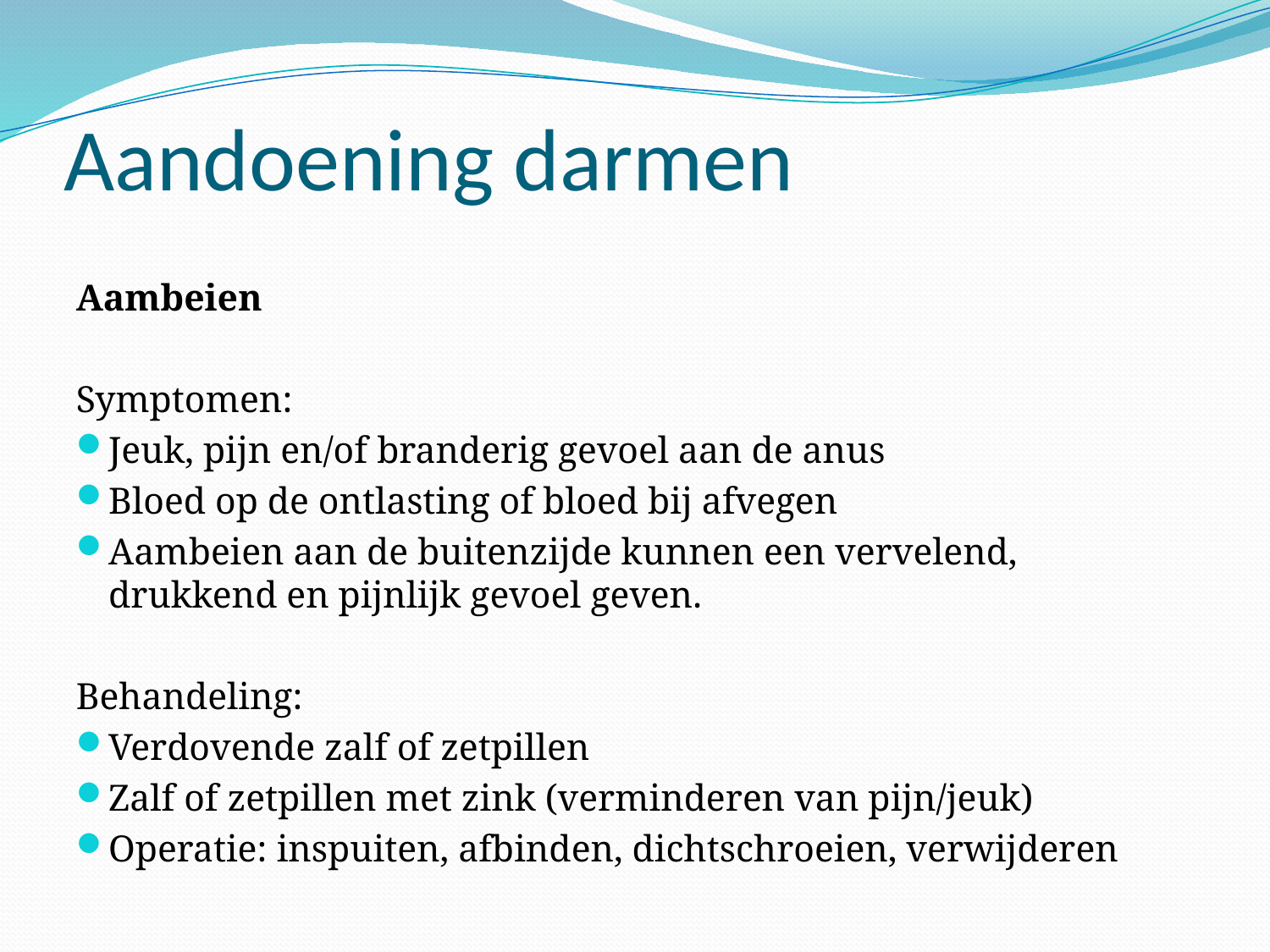

# Aandoening darmen
Aambeien

Symptomen:
Jeuk, pijn en/of branderig gevoel aan de anus
Bloed op de ontlasting of bloed bij afvegen
Aambeien aan de buitenzijde kunnen een vervelend, drukkend en pijnlijk gevoel geven.

Behandeling:
Verdovende zalf of zetpillen
Zalf of zetpillen met zink (verminderen van pijn/jeuk)
Operatie: inspuiten, afbinden, dichtschroeien, verwijderen